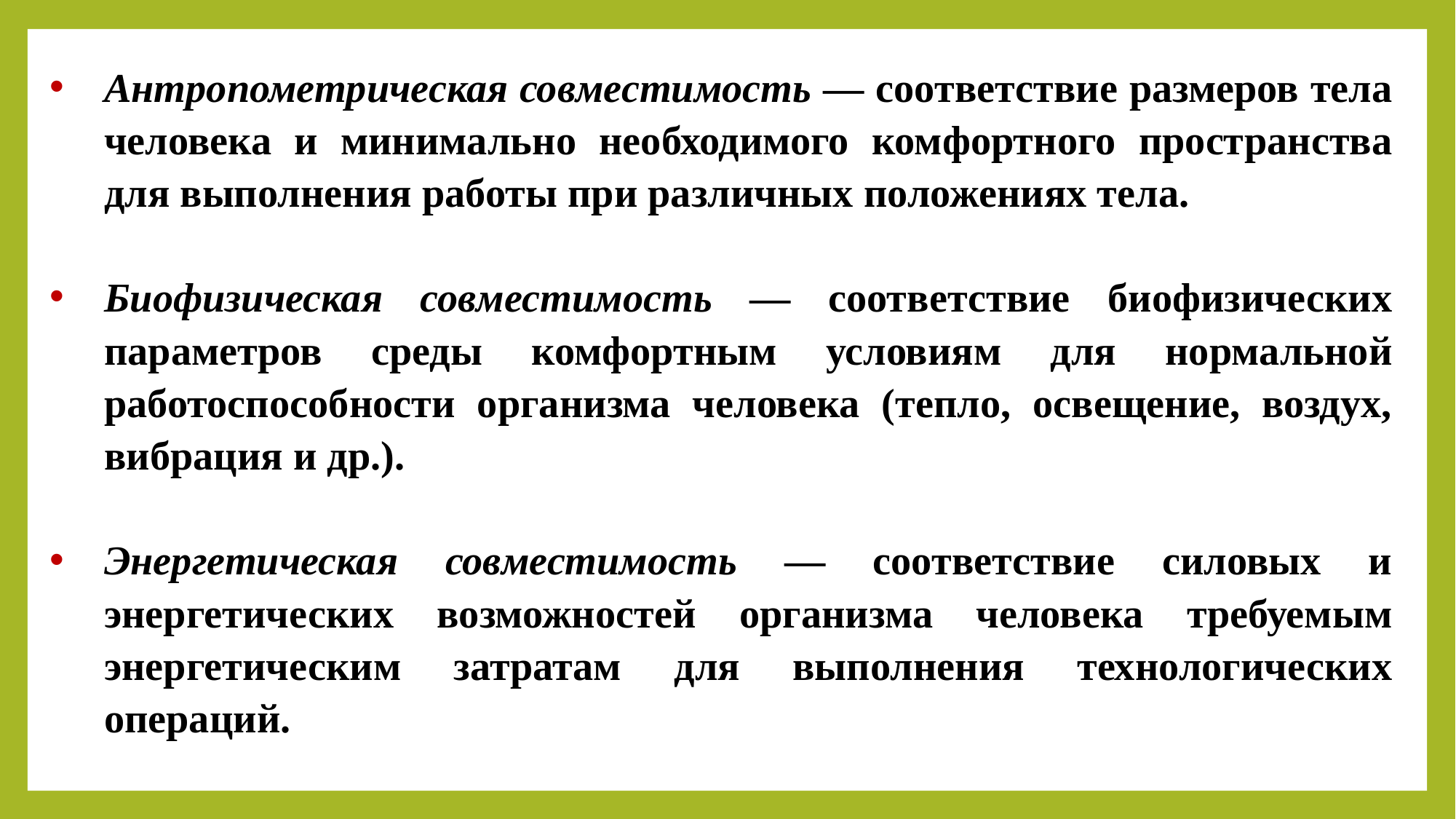

Антропометрическая совместимость — соответствие размеров тела человека и минимально необходимого комфортного пространства для выполнения работы при различных положениях тела.

Биофизическая совместимость — соответствие биофизических параметров среды комфортным условиям для нормальной работоспособности организма человека (тепло, освещение, воздух, вибрация и др.).

Энергетическая совместимость — соответствие силовых и энергетических возможностей организма человека требуемым энергетическим затратам для выполнения технологических операций.